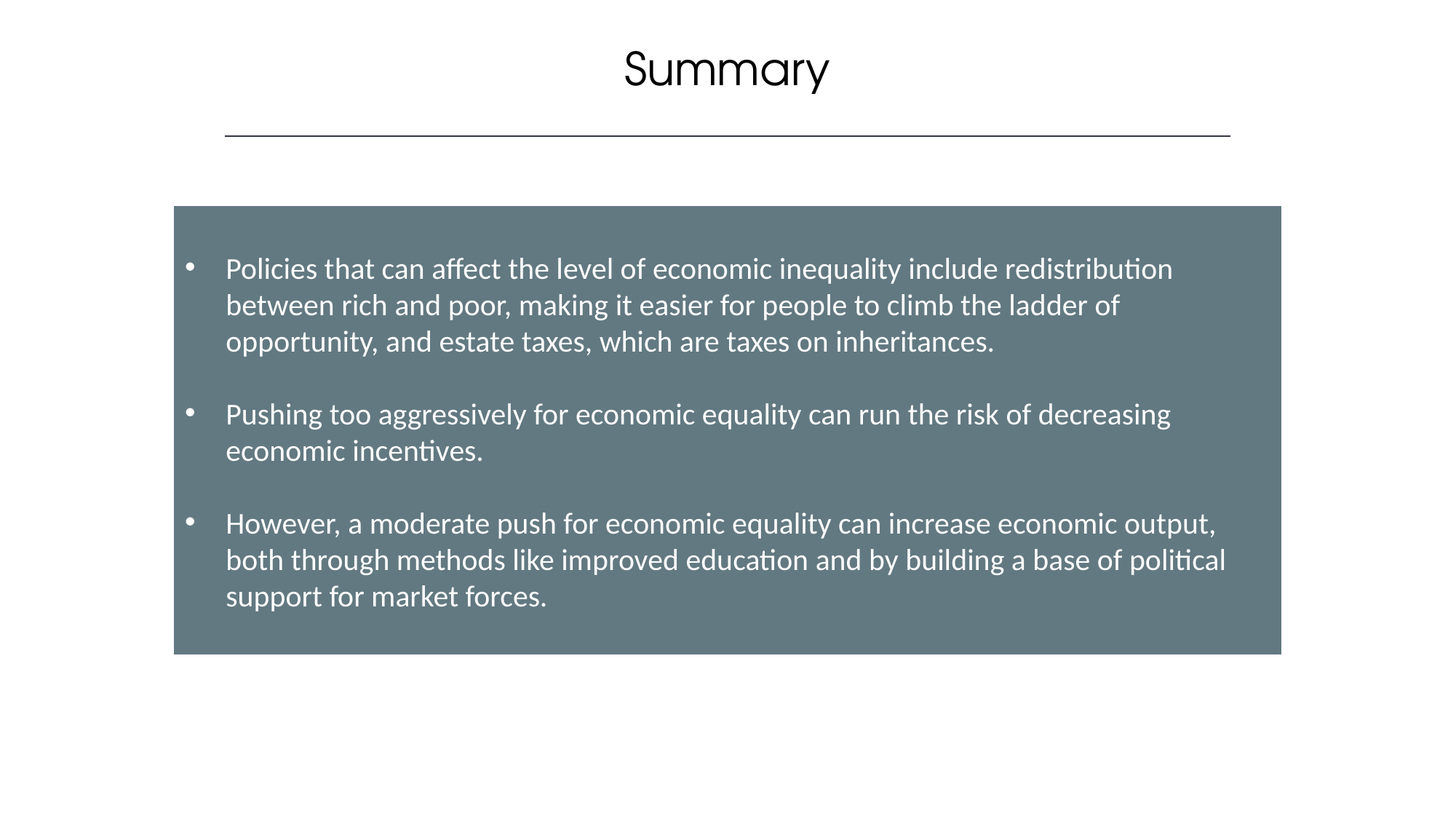

Summary
HAWKES LEARNING

Policies that can affect the level of economic inequality include redistribution between rich and poor, making it easier for people to climb the ladder of opportunity, and estate taxes, which are taxes on inheritances.

Pushing too aggressively for economic equality can run the risk of decreasing economic incentives.

However, a moderate push for economic equality can increase economic output, both through methods like improved education and by building a base of political support for market forces.